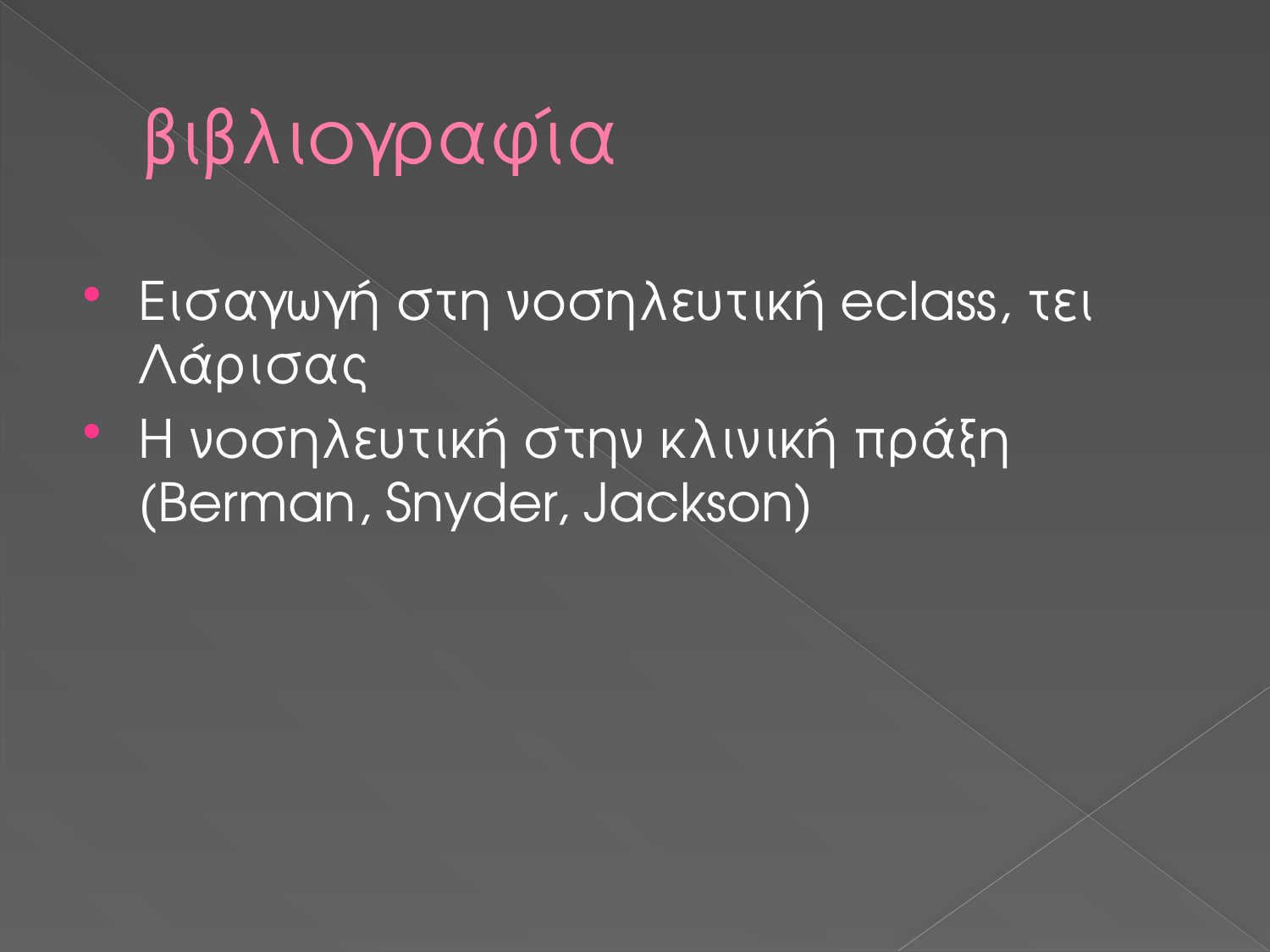

# βιβλιογραφία
Εισαγωγή στη νοσηλευτική eclass, τει Λάρισας
Η νοσηλευτική στην κλινική πράξη (Berman, Snyder, Jackson)